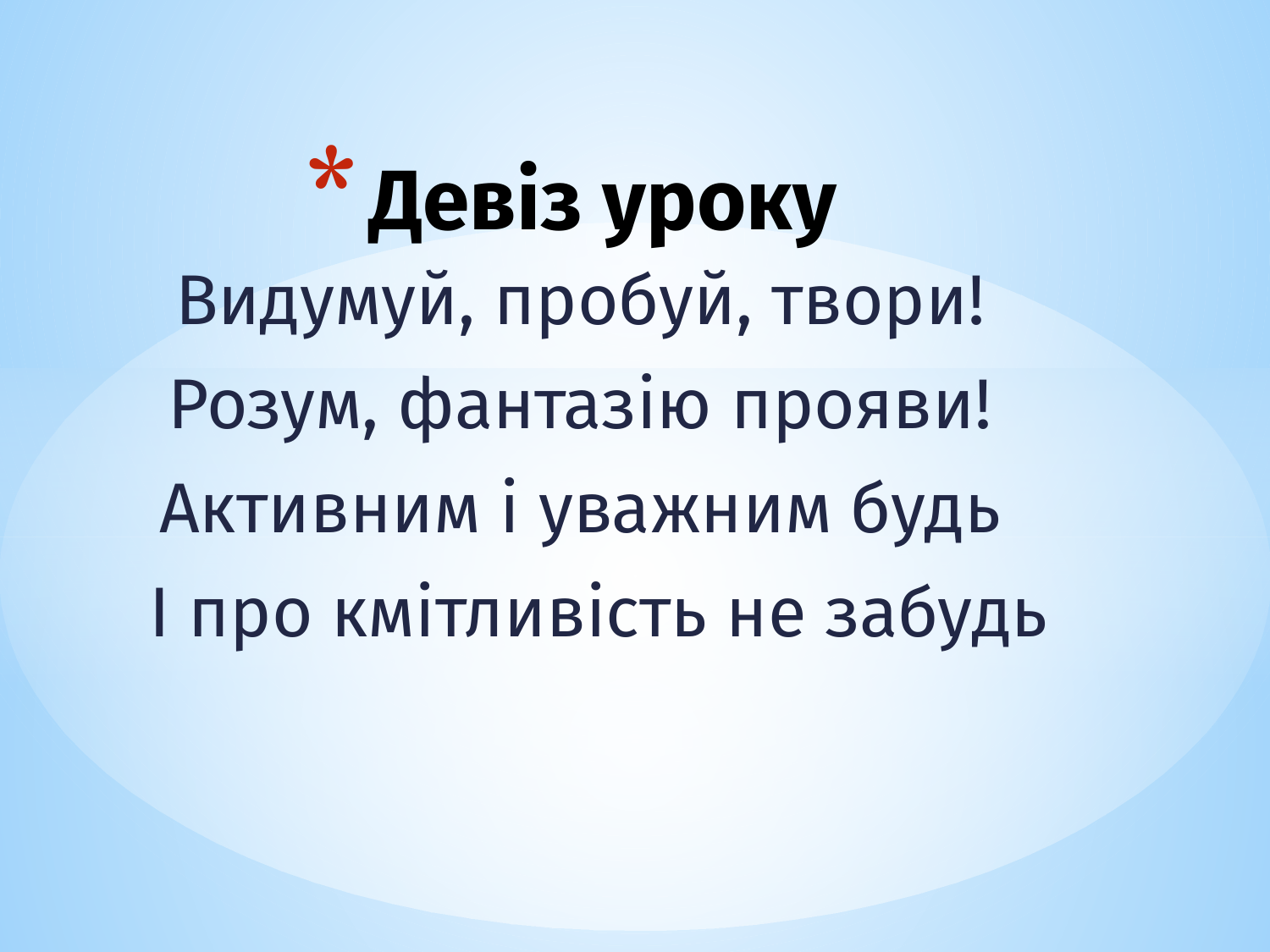

# Девіз уроку
Видумуй, пробуй, твори!
Розум, фантазію прояви!
Активним і уважним будь
  І про кмітливість не забудь